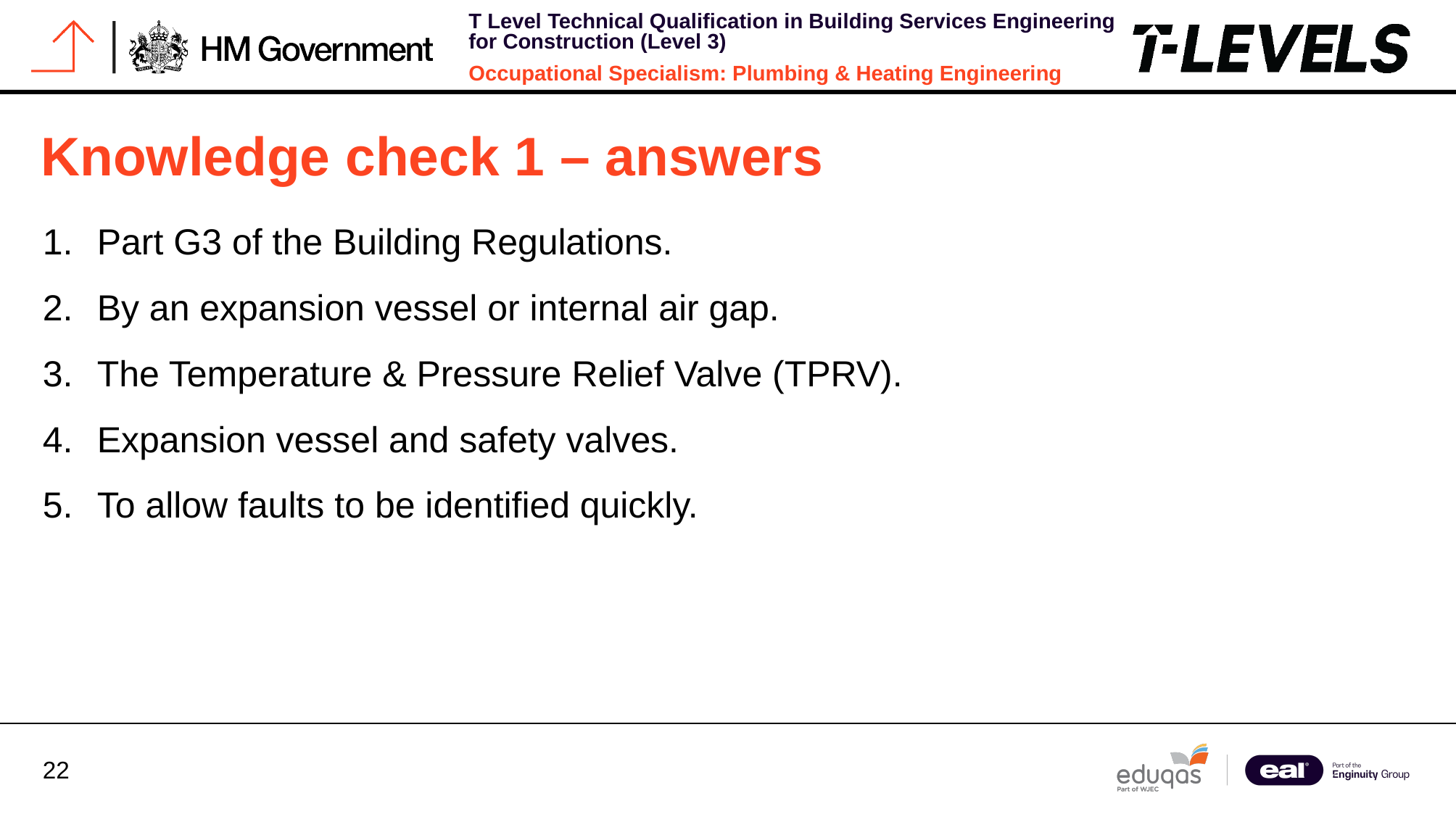

# Knowledge check 1 – answers
Part G3 of the Building Regulations.
By an expansion vessel or internal air gap.
The Temperature & Pressure Relief Valve (TPRV).
Expansion vessel and safety valves.
To allow faults to be identified quickly.